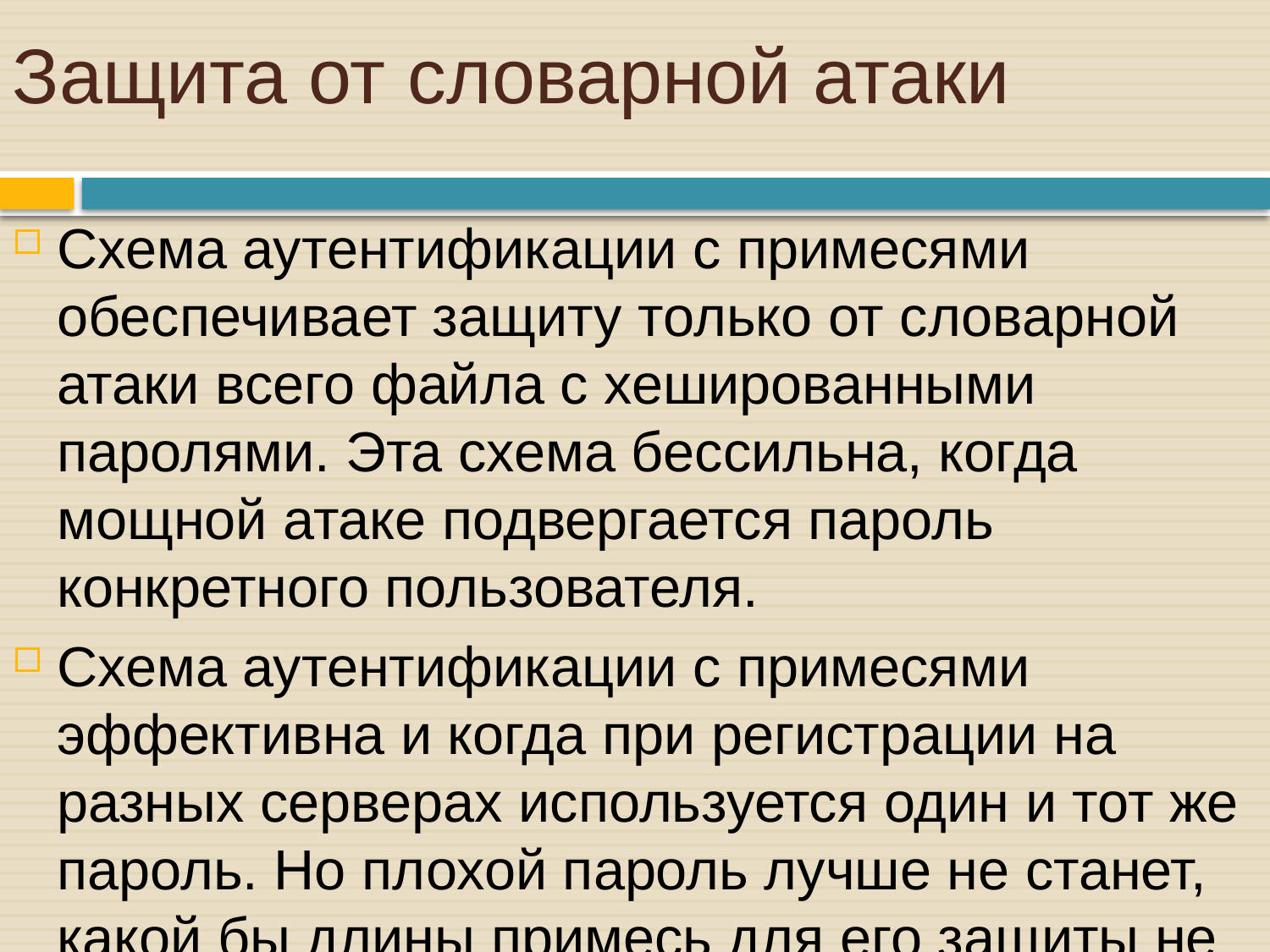

# Защита от словарной атаки
Схема аутентификации с примесями обеспечивает защиту только от словарной атаки всего файла с хешированными паролями. Эта схема бессильна, когда мощной атаке подвергается пароль конкретного пользователя.
Схема аутентификации с примесями эффективна и когда при регистрации на разных серверах используется один и тот же пароль. Но плохой пароль лучше не станет, какой бы длины примесь для его защиты не использовалась.